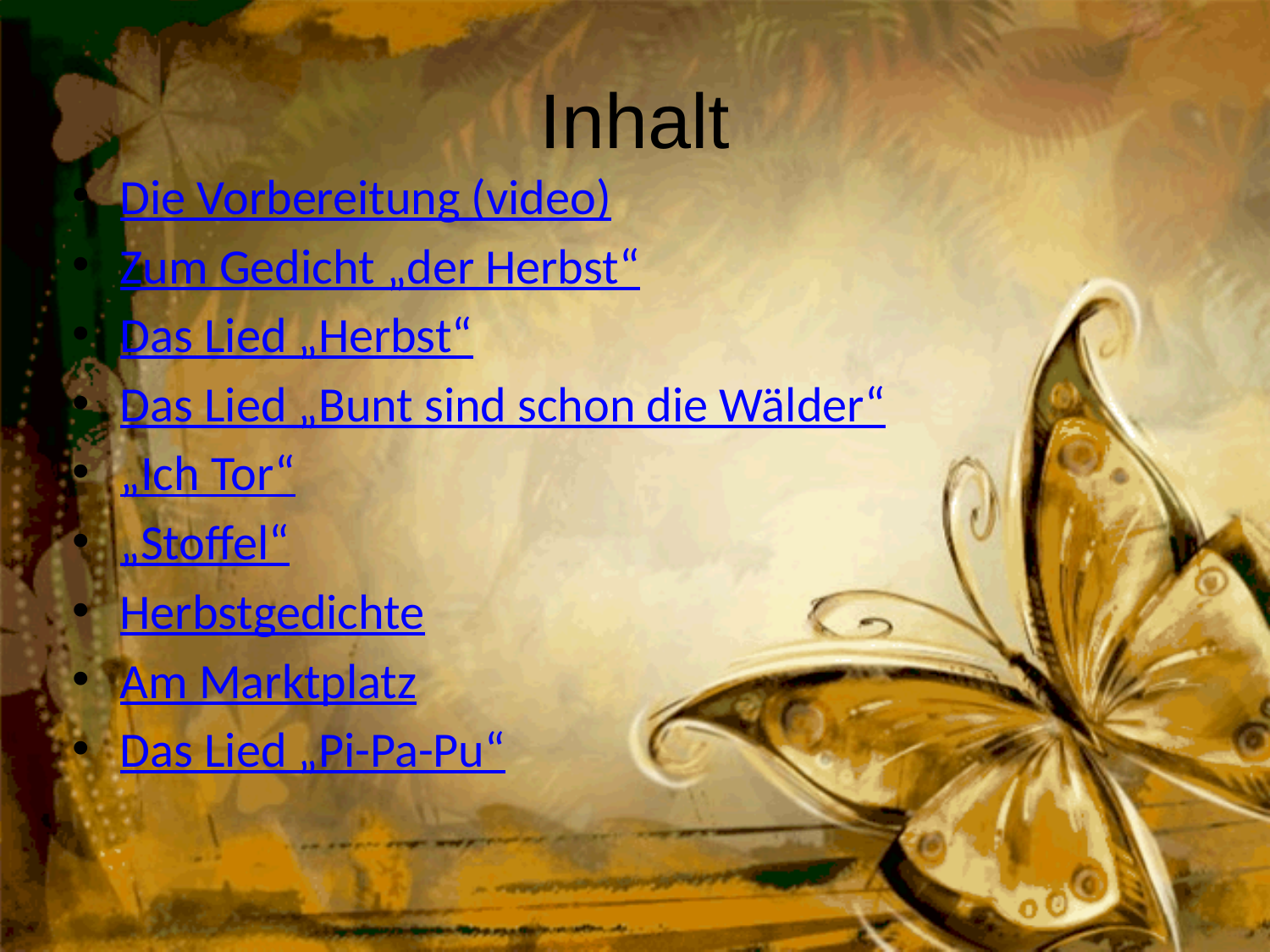

# Inhalt
Die Vorbereitung (video)
Zum Gedicht „der Herbst“
Das Lied „Herbst“
Das Lied „Bunt sind schon die Wälder“
„Ich Tor“
„Stoffel“
Herbstgedichte
Am Marktplatz
Das Lied „Pi-Pa-Pu“